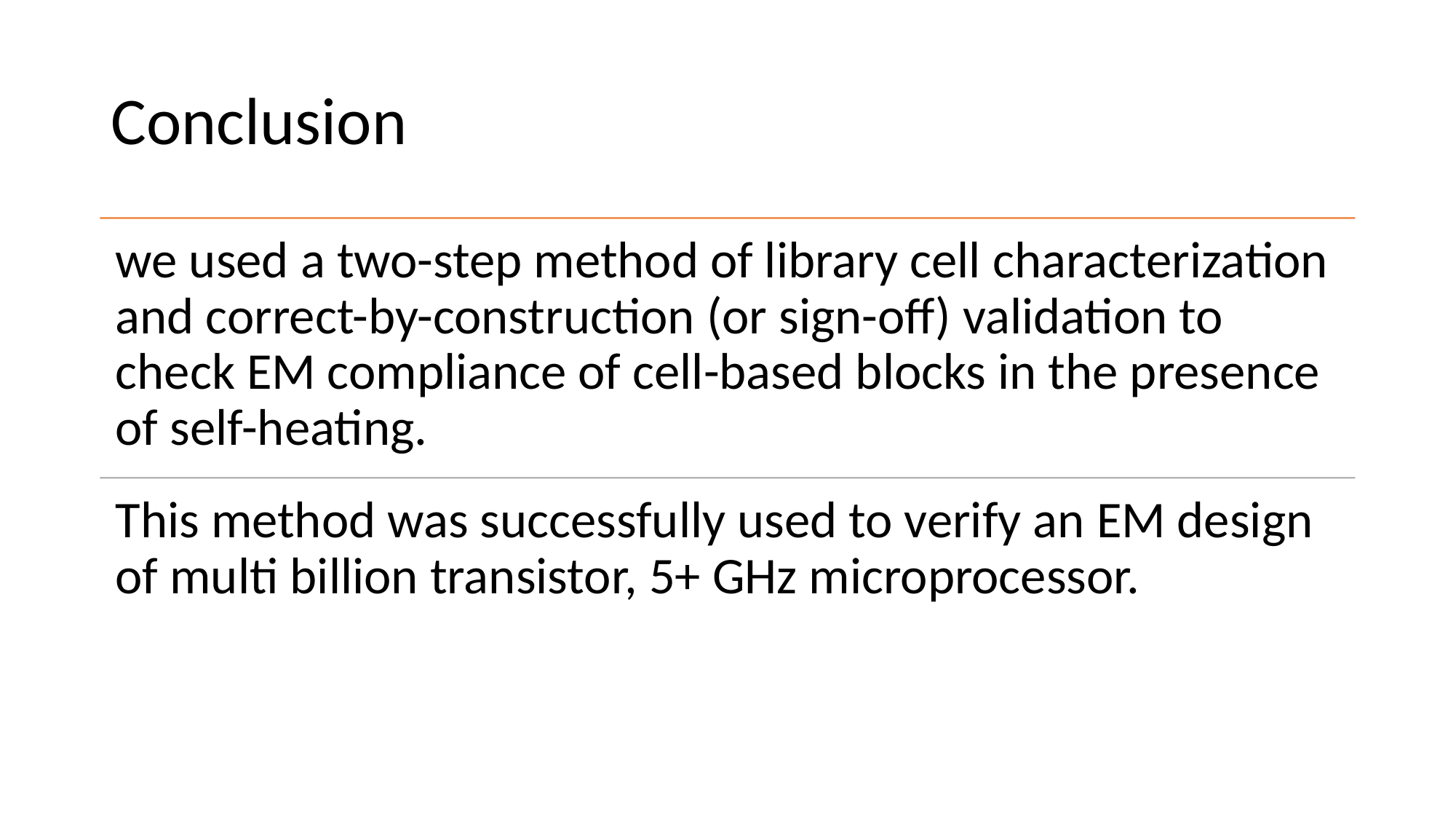

# Conclusion
we used a two-step method of library cell characterization and correct-by-construction (or sign-off) validation to check EM compliance of cell-based blocks in the presence of self-heating.
This method was successfully used to verify an EM design of multi billion transistor, 5+ GHz microprocessor.